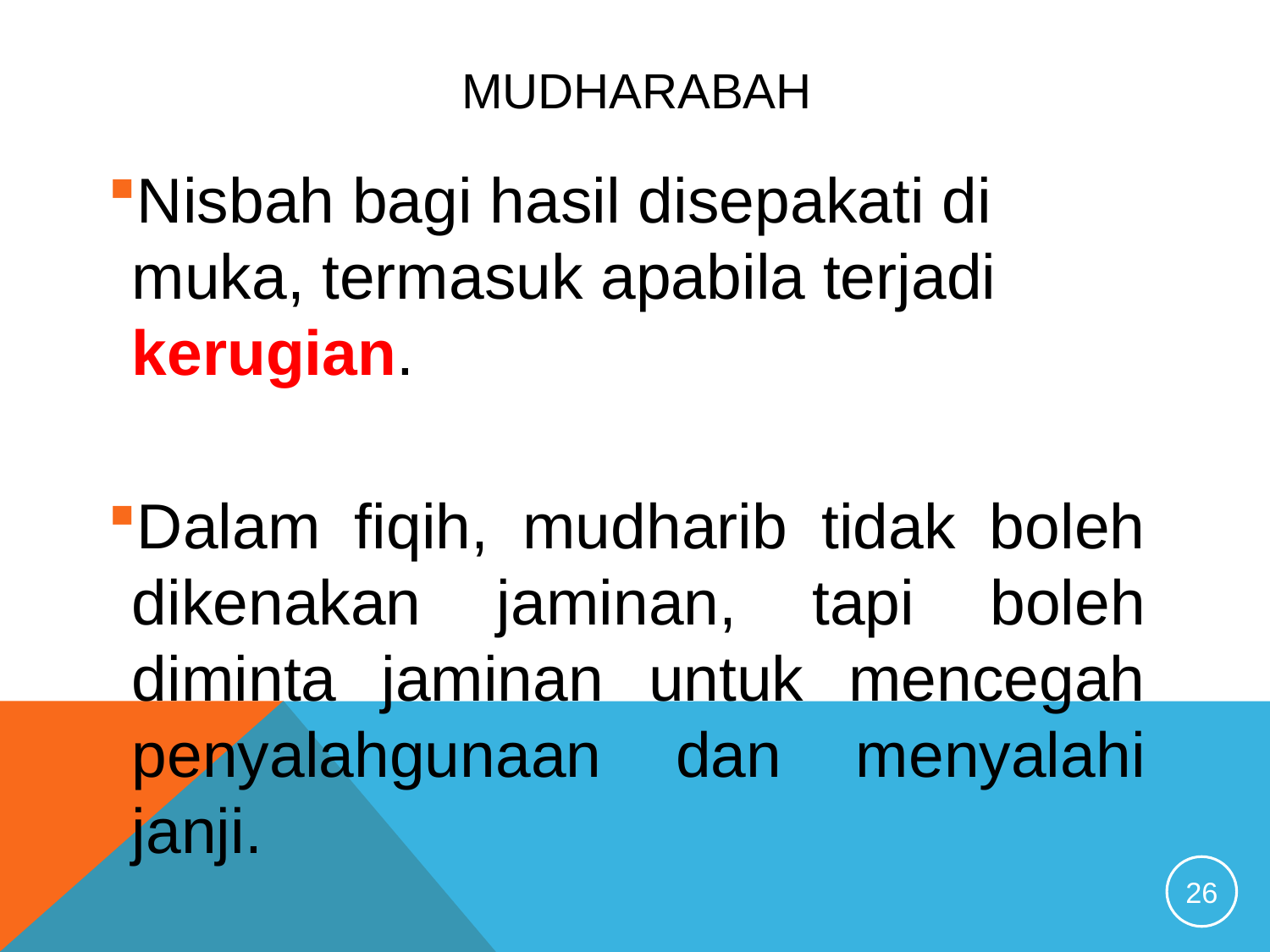

# MUDHARABAH
Nisbah bagi hasil disepakati di muka, termasuk apabila terjadi kerugian.

Dalam fiqih, mudharib tidak boleh dikenakan jaminan, tapi boleh diminta jaminan untuk mencegah penyalahgunaan dan menyalahi janji.

26